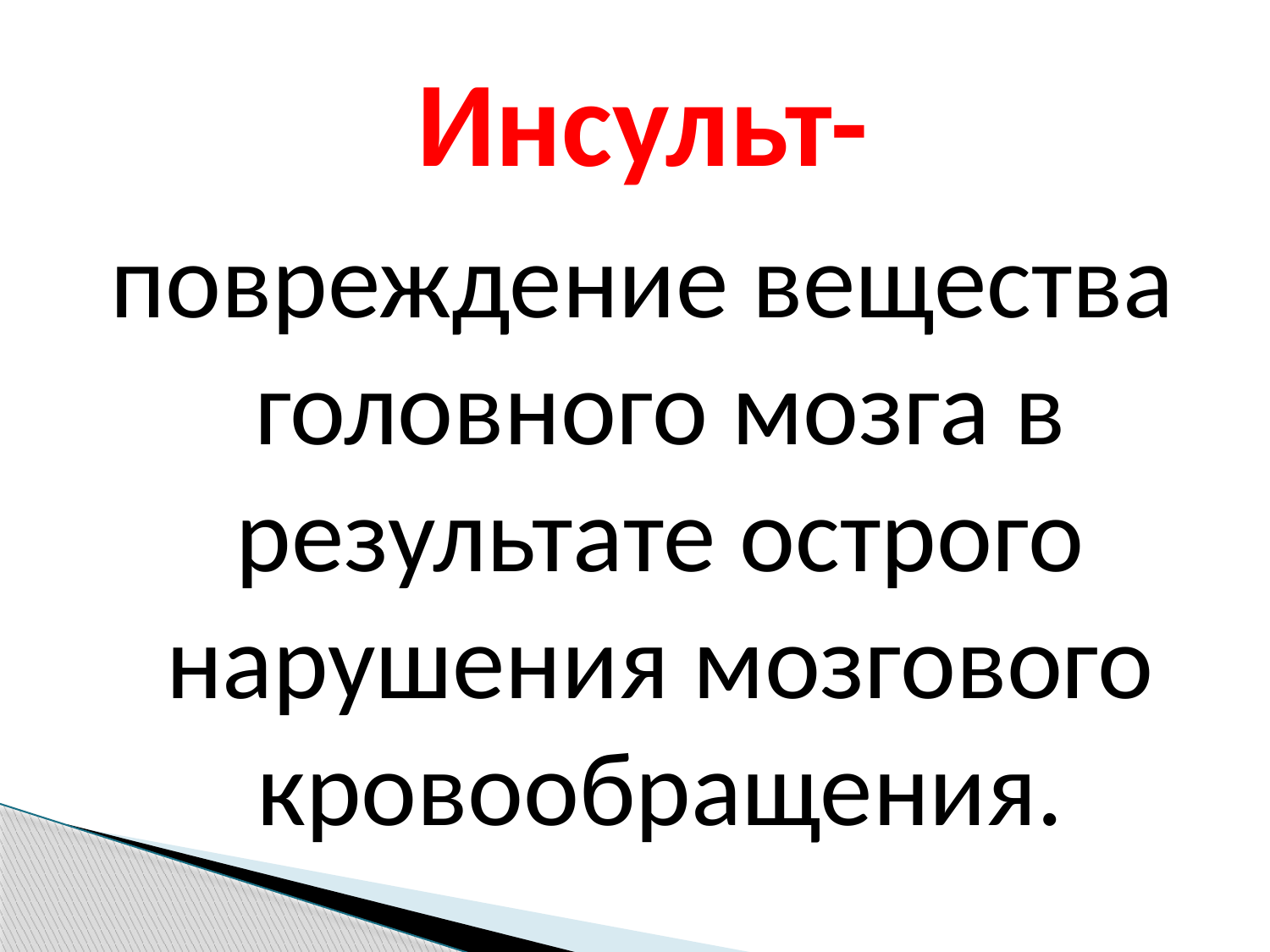

# Инсульт-
повреждение вещества головного мозга в результате острого нарушения мозгового кровообращения.